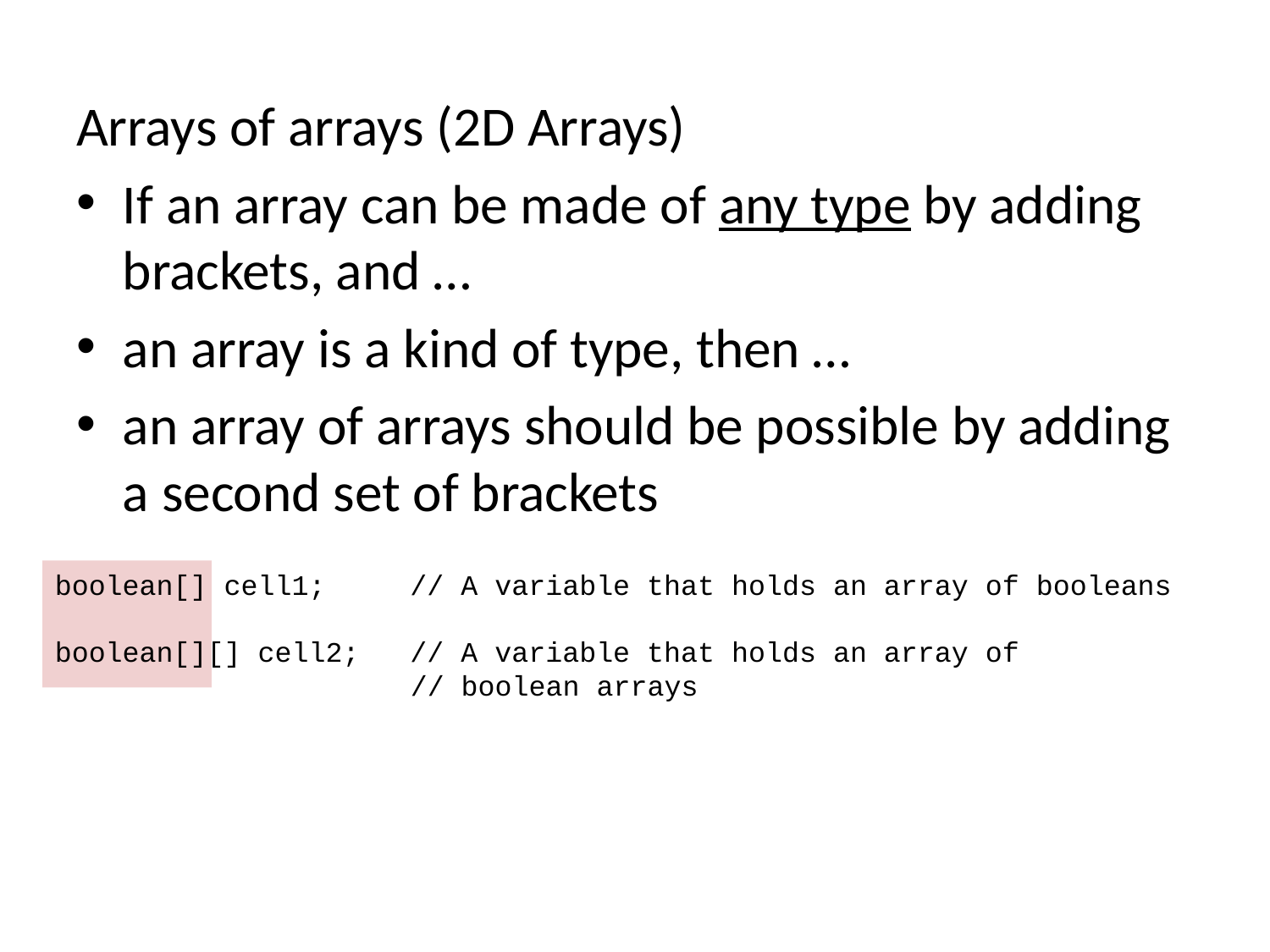

Arrays of arrays (2D Arrays)
If an array can be made of any type by adding brackets, and …
an array is a kind of type, then …
an array of arrays should be possible by adding a second set of brackets

boolean[] cell1;     // A variable that holds an array of booleans

boolean[][] cell2;   // A variable that holds an array of
                     // boolean arrays